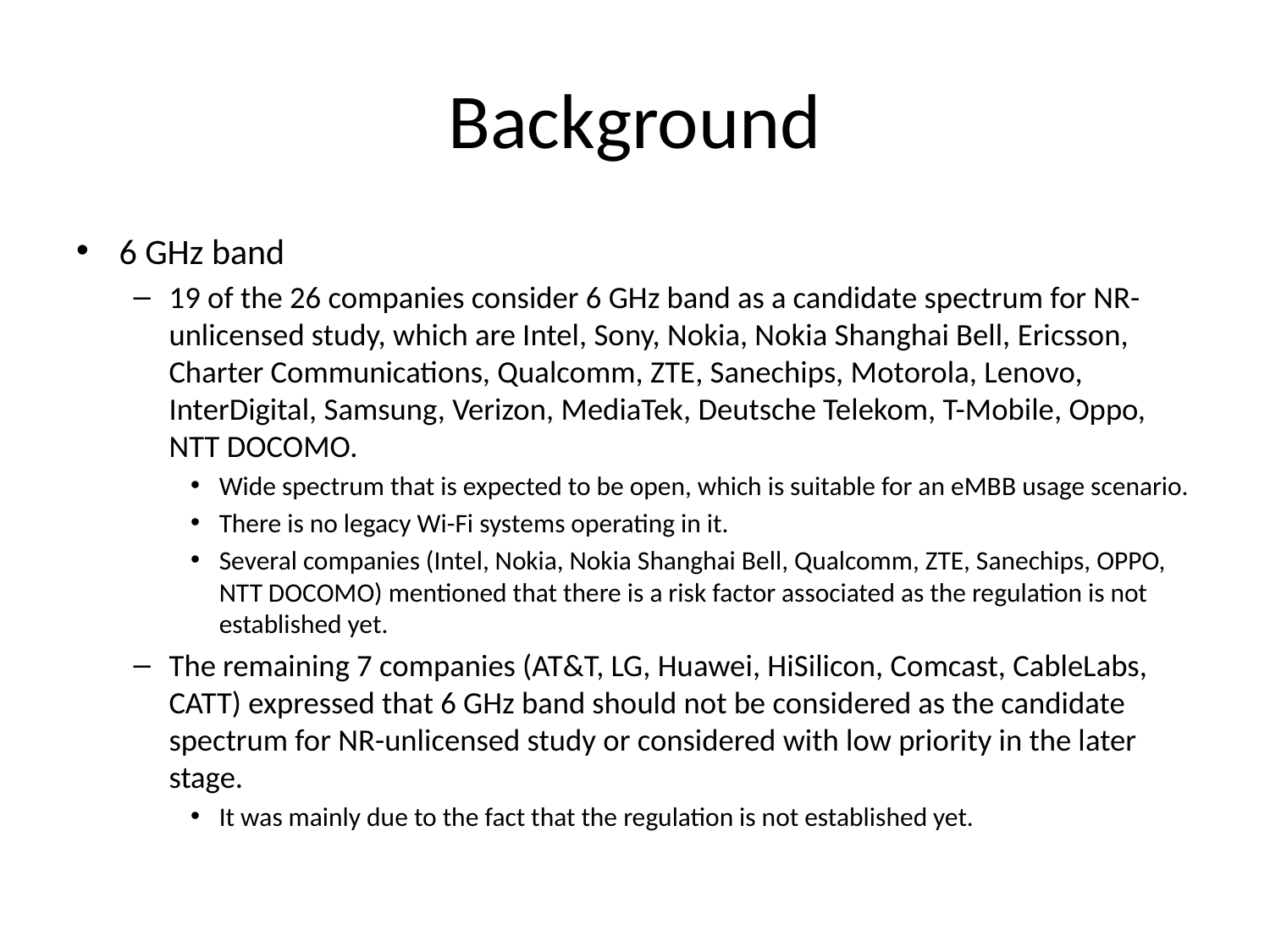

# Background
6 GHz band
19 of the 26 companies consider 6 GHz band as a candidate spectrum for NR-unlicensed study, which are Intel, Sony, Nokia, Nokia Shanghai Bell, Ericsson, Charter Communications, Qualcomm, ZTE, Sanechips, Motorola, Lenovo, InterDigital, Samsung, Verizon, MediaTek, Deutsche Telekom, T-Mobile, Oppo, NTT DOCOMO.
Wide spectrum that is expected to be open, which is suitable for an eMBB usage scenario.
There is no legacy Wi-Fi systems operating in it.
Several companies (Intel, Nokia, Nokia Shanghai Bell, Qualcomm, ZTE, Sanechips, OPPO, NTT DOCOMO) mentioned that there is a risk factor associated as the regulation is not established yet.
The remaining 7 companies (AT&T, LG, Huawei, HiSilicon, Comcast, CableLabs, CATT) expressed that 6 GHz band should not be considered as the candidate spectrum for NR-unlicensed study or considered with low priority in the later stage.
It was mainly due to the fact that the regulation is not established yet.